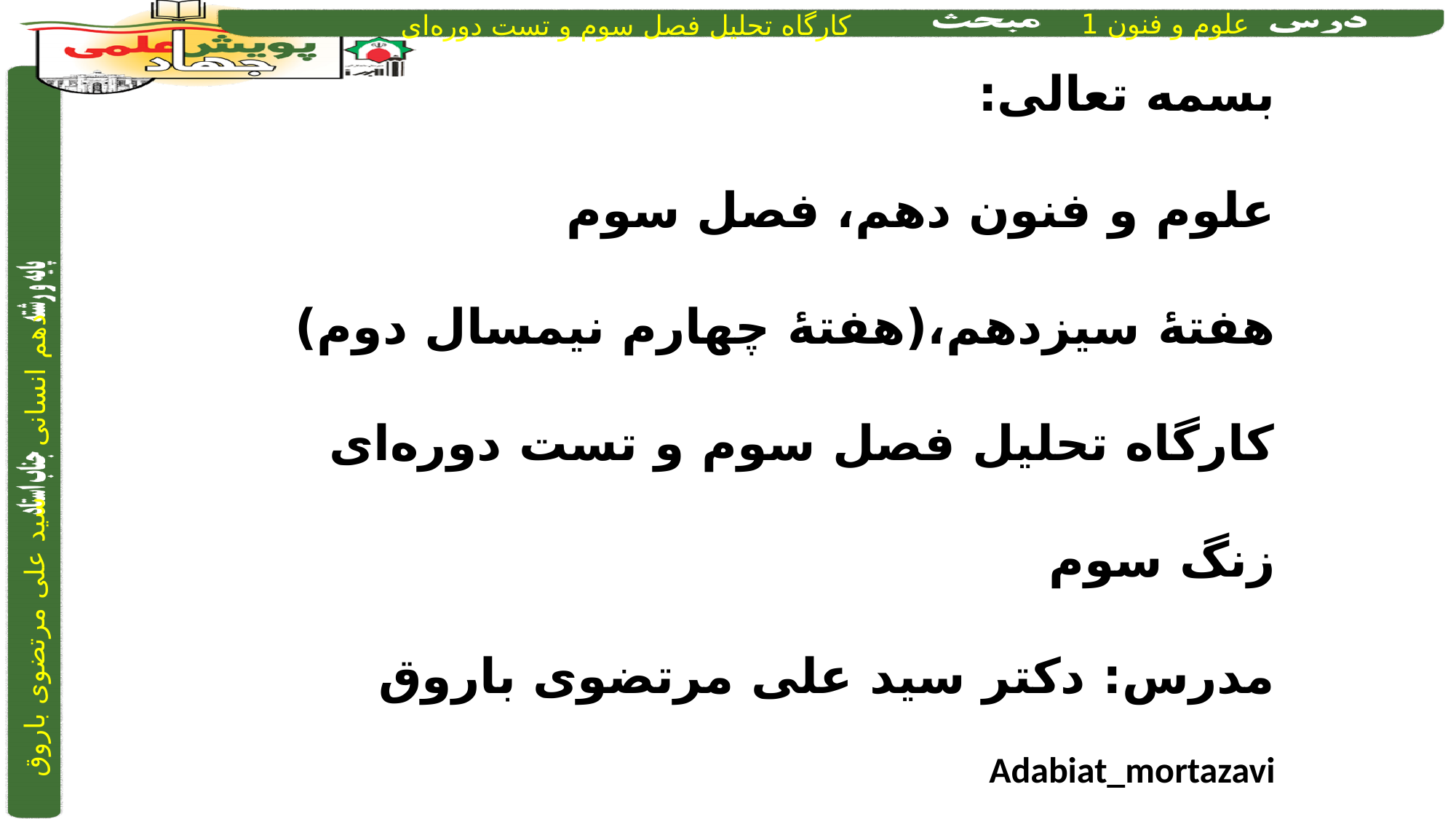

بسمه تعالی:
علوم و فنون دهم، فصل سوم
هفتۀ سیزدهم،(هفتۀ چهارم نیمسال دوم)
کارگاه تحلیل فصل سوم و تست دوره‌ای
زنگ سوم
مدرس: دکتر سید علی مرتضوی باروق
Adabiat_mortazavi